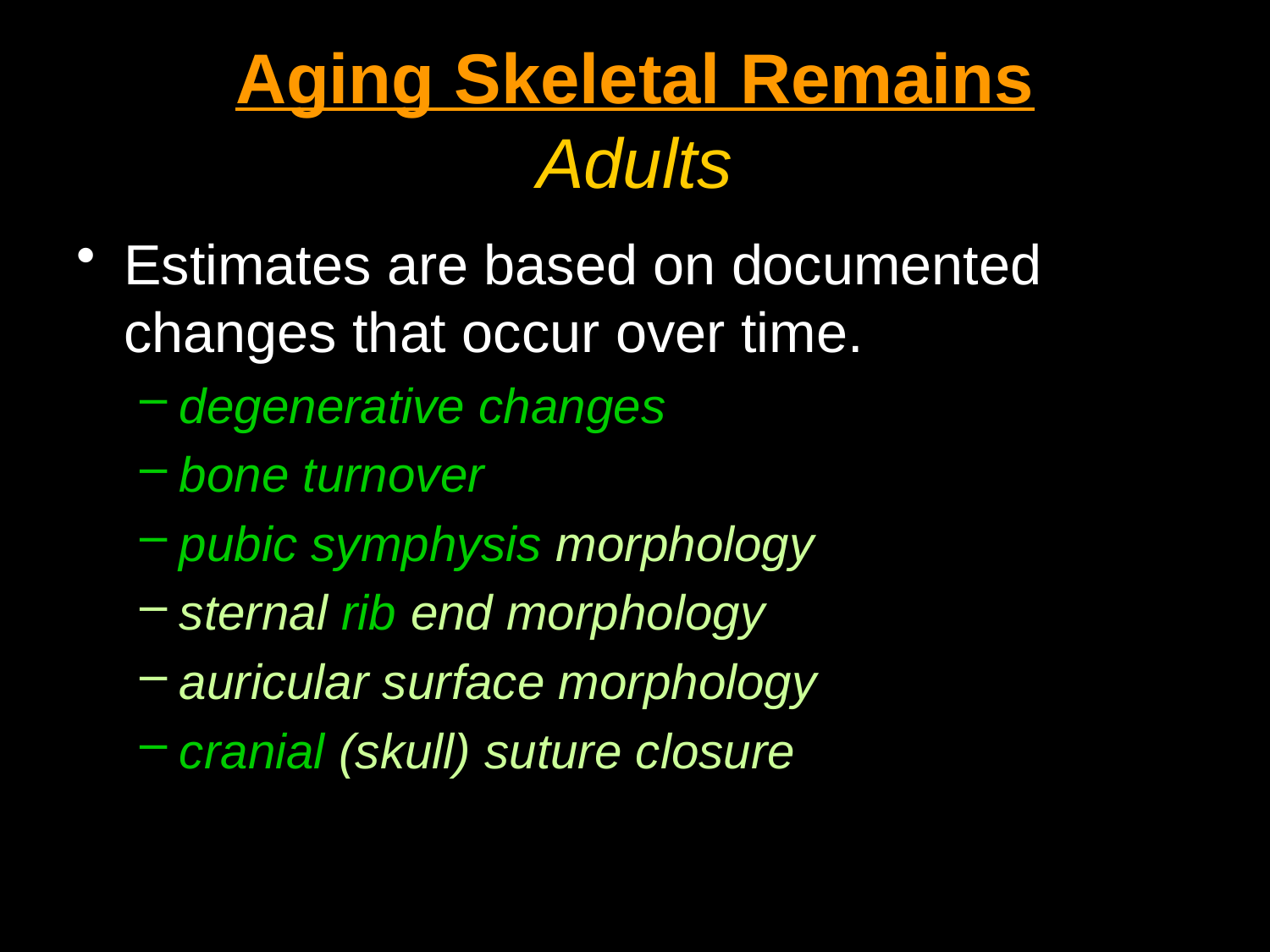

# Aging Skeletal Remains Adults
Estimates are based on documented changes that occur over time.
degenerative changes
bone turnover
pubic symphysis morphology
sternal rib end morphology
auricular surface morphology
cranial (skull) suture closure